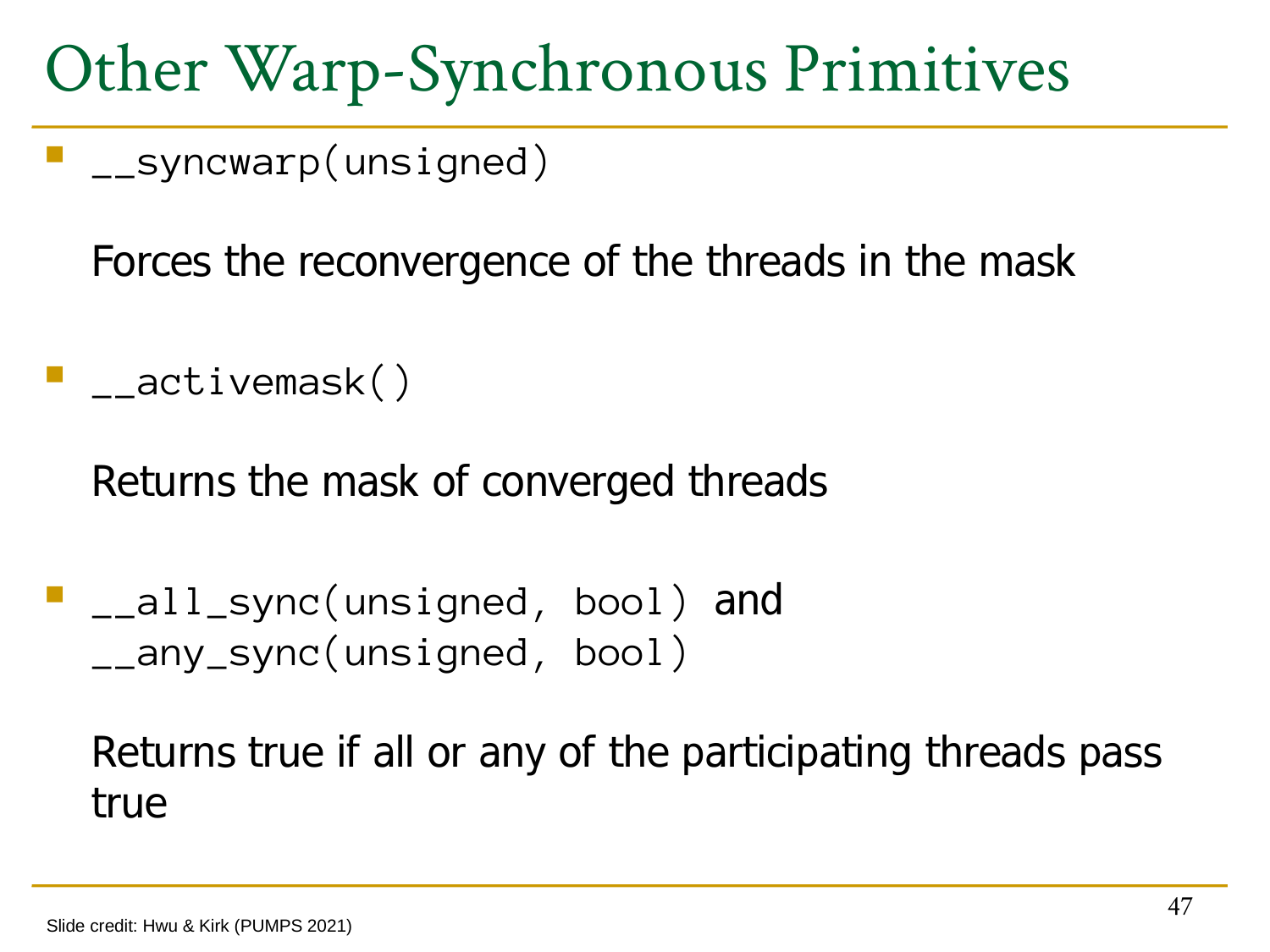

# Other Warp-Synchronous Primitives
__syncwarp(unsigned)
Forces the reconvergence of the threads in the mask

__activemask()
Returns the mask of converged threads

__all_sync(unsigned, bool) and __any_sync(unsigned, bool)
Returns true if all or any of the participating threads pass true

47
Slide credit: Hwu & Kirk (PUMPS 2021)